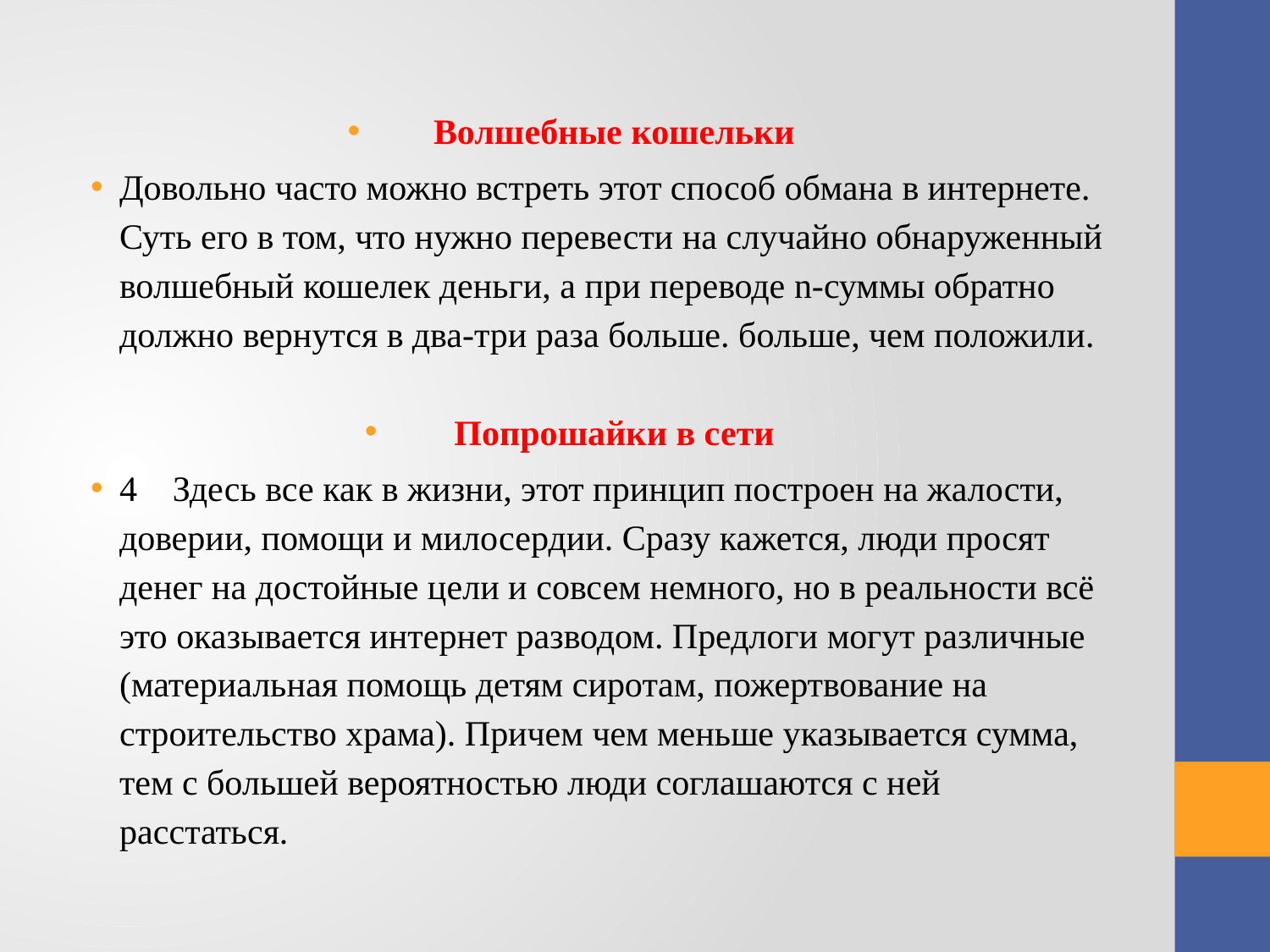

#
Волшебные кошельки
Довольно часто можно встреть этот способ обмана в интернете. Суть его в том, что нужно перевести на случайно обнаруженный волшебный кошелек деньги, а при переводе n-суммы обратно должно вернутся в два-три раза больше. больше, чем положили.

Попрошайки в сети
4    Здесь все как в жизни, этот принцип построен на жалости, доверии, помощи и милосердии. Сразу кажется, люди просят денег на достойные цели и совсем немного, но в реальности всё это оказывается интернет разводом. Предлоги могут различные (материальная помощь детям сиротам, пожертвование на строительство храма). Причем чем меньше указывается сумма, тем с большей вероятностью люди соглашаются с ней расстаться.